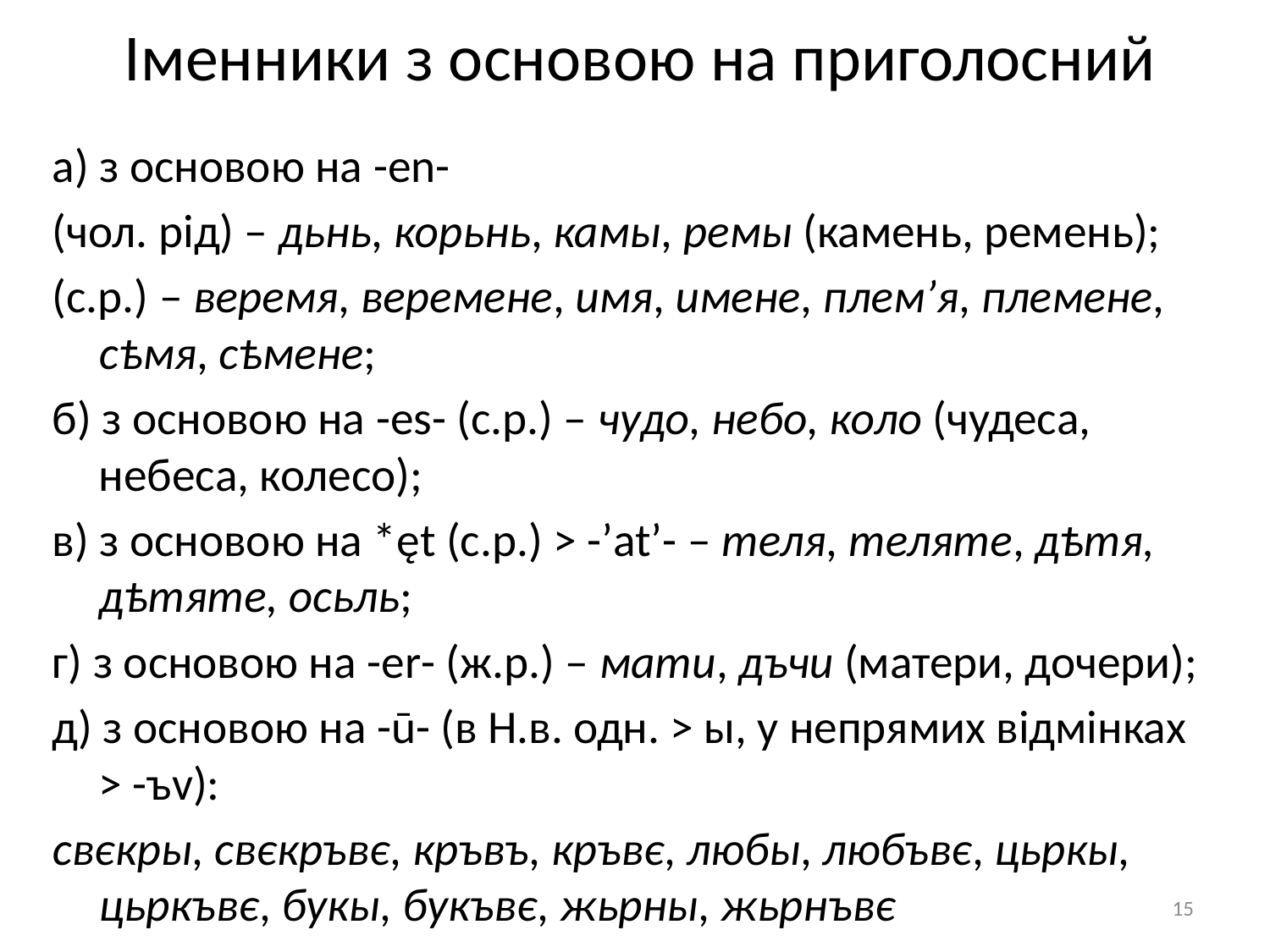

# Іменники з основою на приголосний
а) з основою на -еn-
(чол. рід) – дьнь, корьнь, камы, ремы (камень, ремень);
(с.р.) – веремя, веремене, имя, имене, плем’я, племене, сѣмя, сѣмене;
б) з основою на -еs- (с.р.) – чудо, небо, коло (чудеса, небеса, колесо);
в) з основою на *ęt (с.р.) > -’at’- – теля, теляте, дѣтя, дѣтяте, осьль;
г) з основою на -еr- (ж.р.) – мати, дъчи (матери, дочери);
д) з основою на -ū- (в Н.в. одн. > ы, у непрямих відмінках > -ъv):
свєкры, свєкръвє, кръвъ, кръвє, любы, любъвє, цьркы, цьркъвє, букы, букъвє, жьрны, жьрнъвє
15